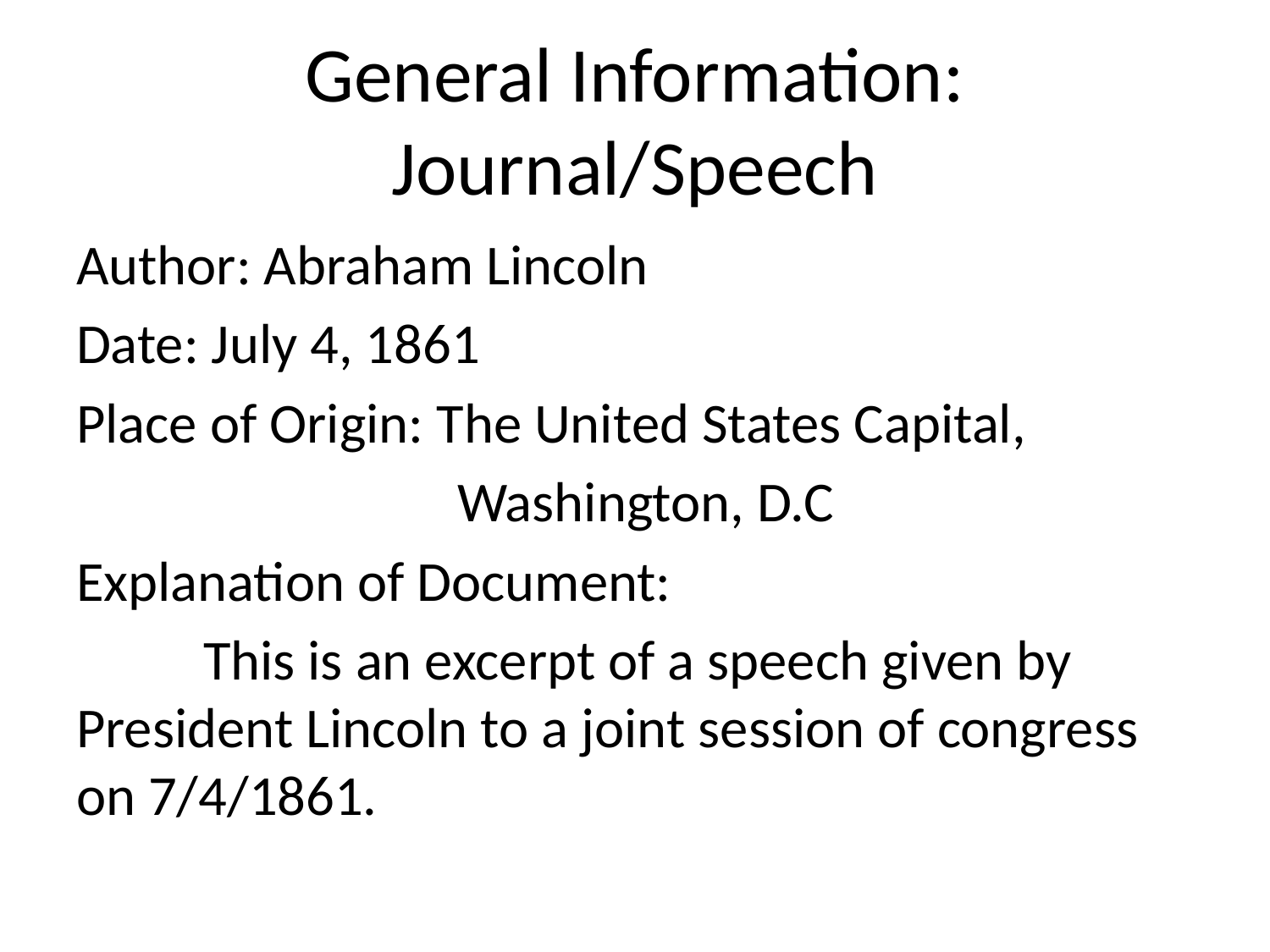

# General Information: Journal/Speech
Author: Abraham Lincoln
Date: July 4, 1861
Place of Origin: The United States Capital,
			Washington, D.C
Explanation of Document:
	This is an excerpt of a speech given by President Lincoln to a joint session of congress on 7/4/1861.